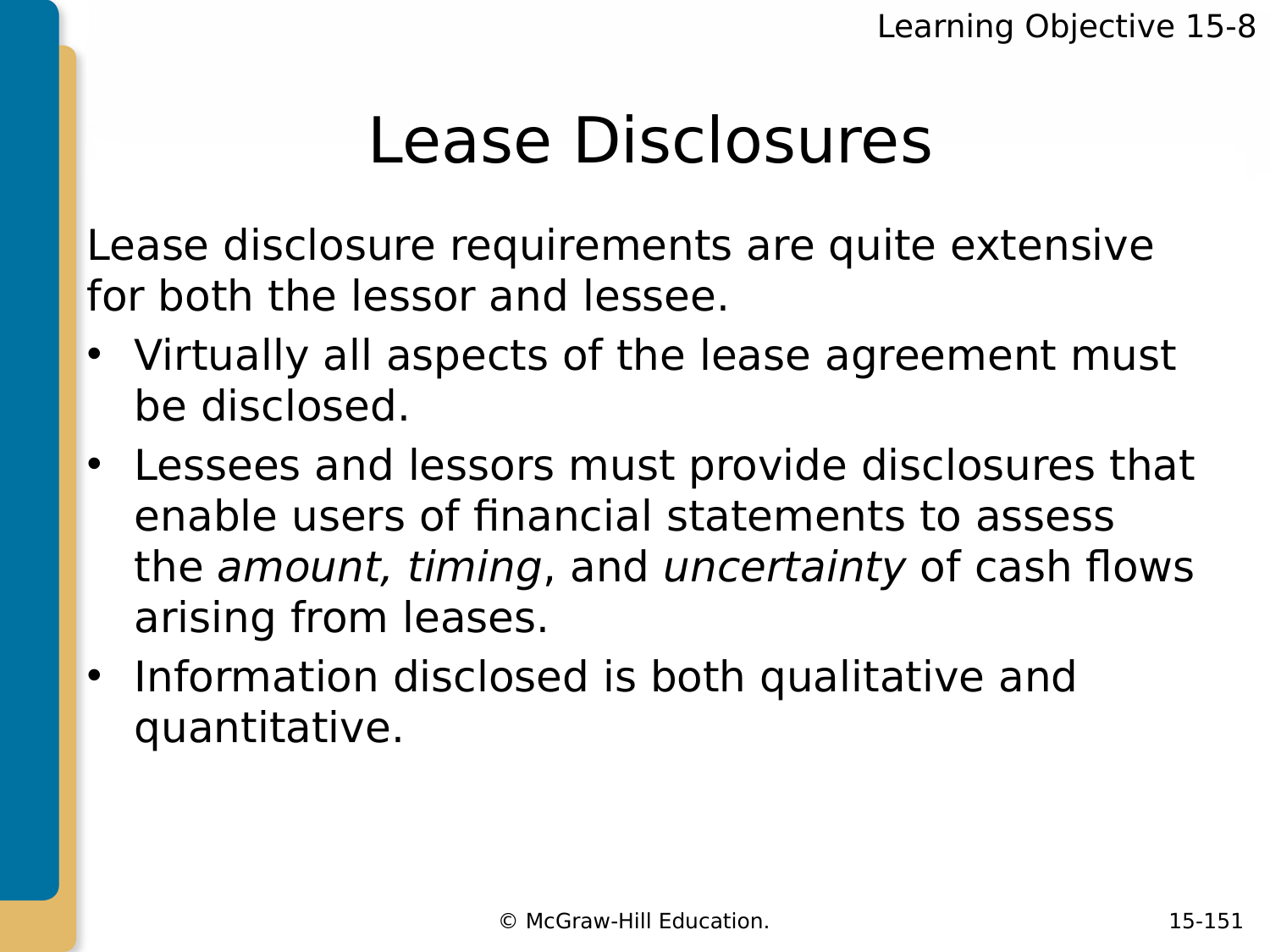

Learning Objective 15-8
# Lease Disclosures
Lease disclosure requirements are quite extensive for both the lessor and lessee.
Virtually all aspects of the lease agreement must be disclosed.
Lessees and lessors must provide disclosures that enable users of financial statements to assess the amount, timing, and uncertainty of cash flows arising from leases.
Information disclosed is both qualitative and quantitative.